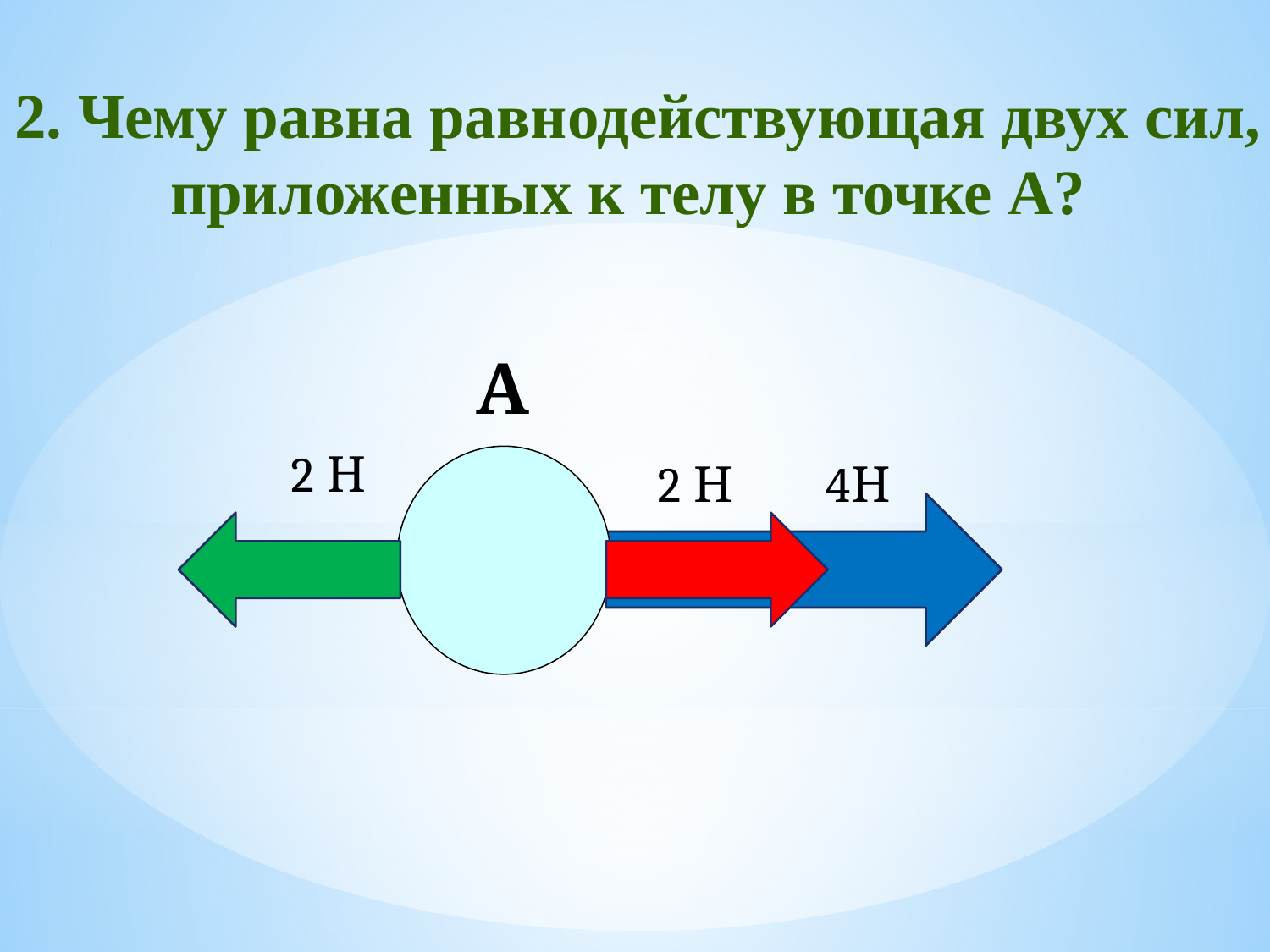

2. Чему равна равнодействующая двух сил,
приложенных к телу в точке А?
А
2 Н

4Н

2 Н